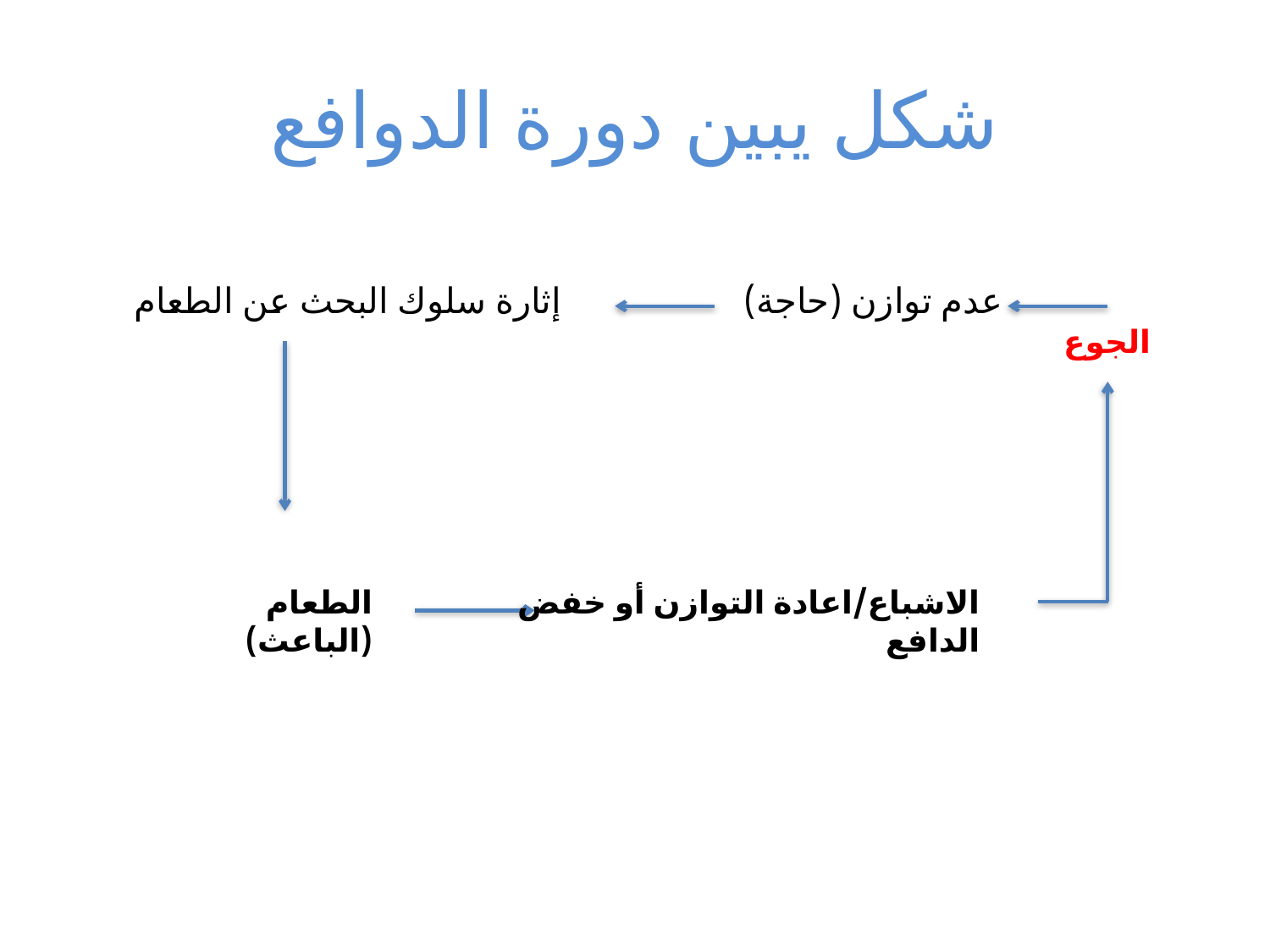

# شكل يبين دورة الدوافع

                     عدم توازن (حاجة)                    إثارة سلوك البحث عن الطعام

الجوع
الطعام (الباعث)
الاشباع/اعادة التوازن أو خفض الدافع